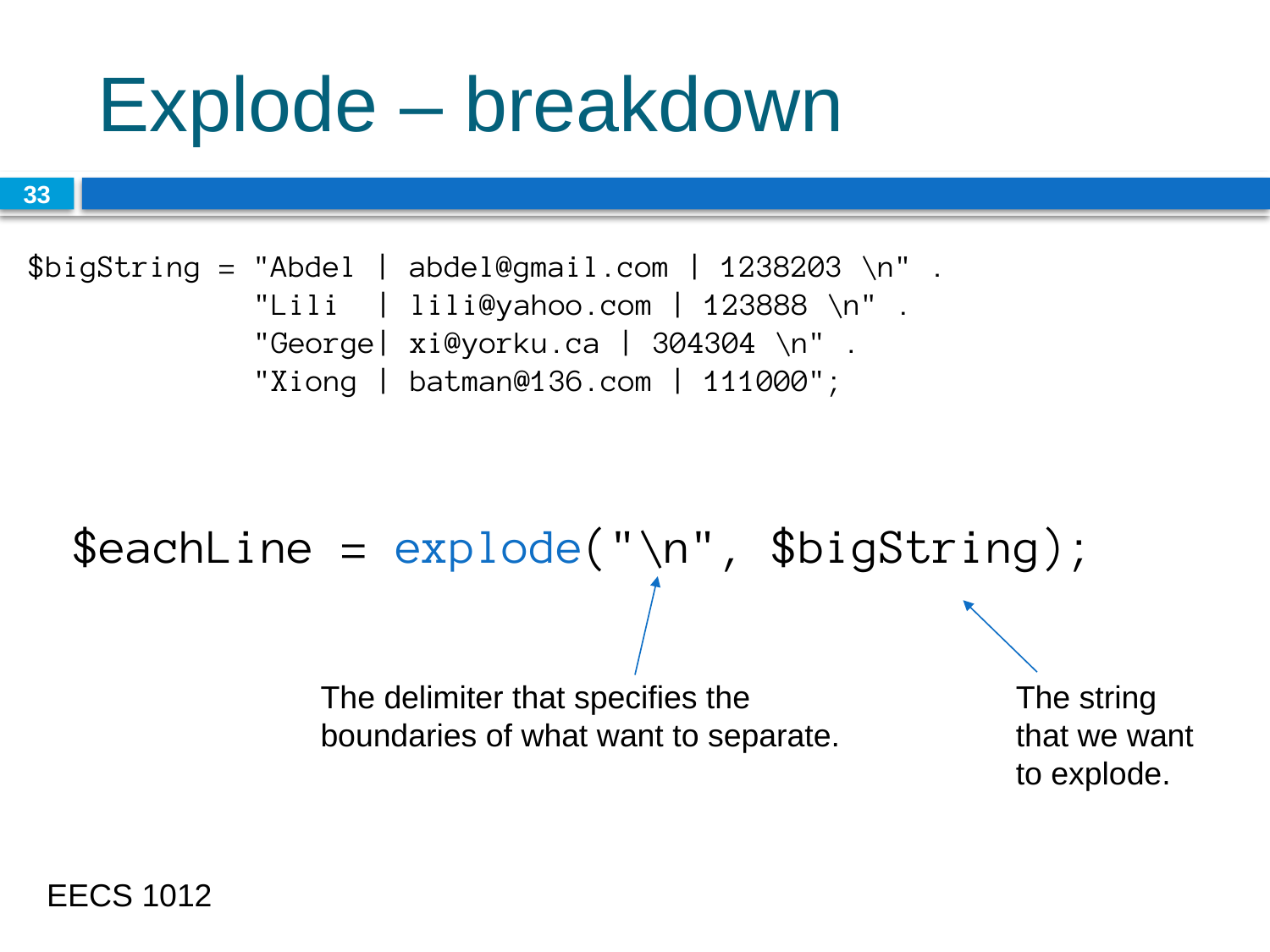

# Explode – breakdown
33
$bigString = "Abdel | abdel@gmail.com | 1238203 \n" .
             "Lili  | lili@yahoo.com | 123888 \n" .
             "George| xi@yorku.ca | 304304 \n" .
             "Xiong | batman@136.com | 111000";
$eachLine = explode("\n", $bigString);
The delimiter that specifies the
boundaries of what want to separate.
The string
that we want
to explode.
EECS 1012